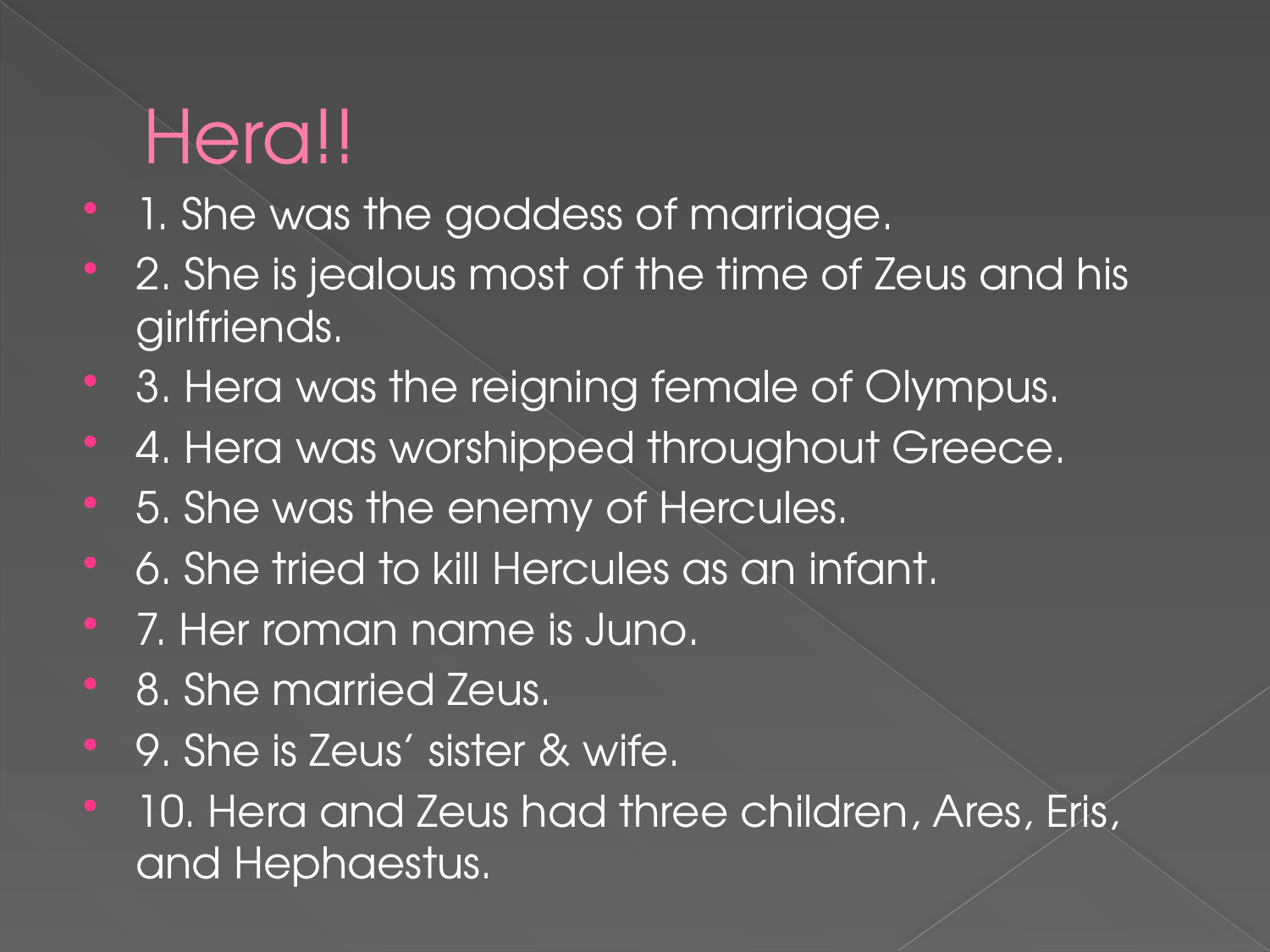

# Hera!!
1. She was the goddess of marriage.
2. She is jealous most of the time of Zeus and his girlfriends.
3. Hera was the reigning female of Olympus.
4. Hera was worshipped throughout Greece.
5. She was the enemy of Hercules.
6. She tried to kill Hercules as an infant.
7. Her roman name is Juno.
8. She married Zeus.
9. She is Zeus’ sister & wife.
10. Hera and Zeus had three children, Ares, Eris, and Hephaestus.